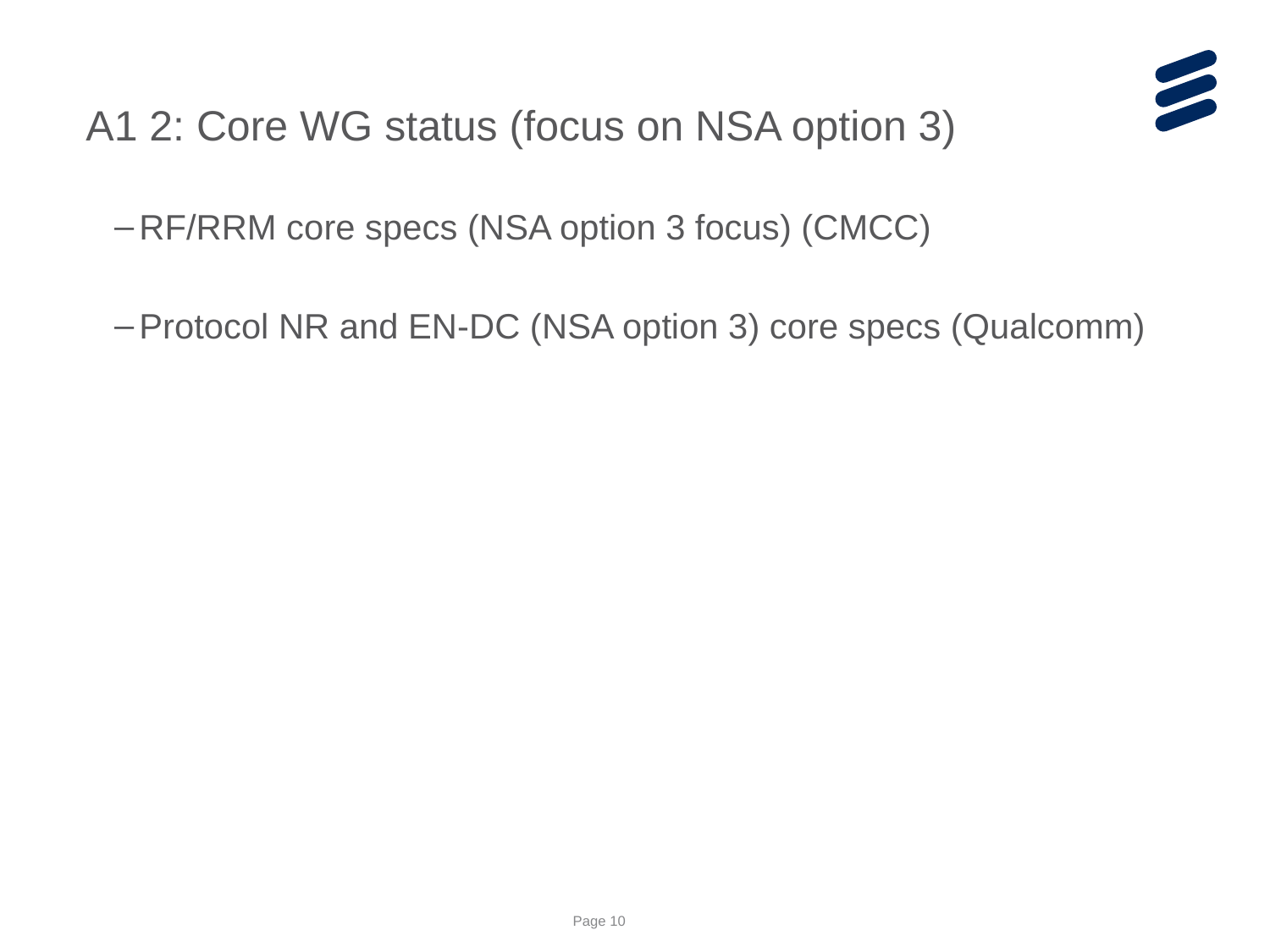

A1 2: Core WG status (focus on NSA option 3)
RF/RRM core specs (NSA option 3 focus) (CMCC)

Protocol NR and EN-DC (NSA option 3) core specs (Qualcomm)